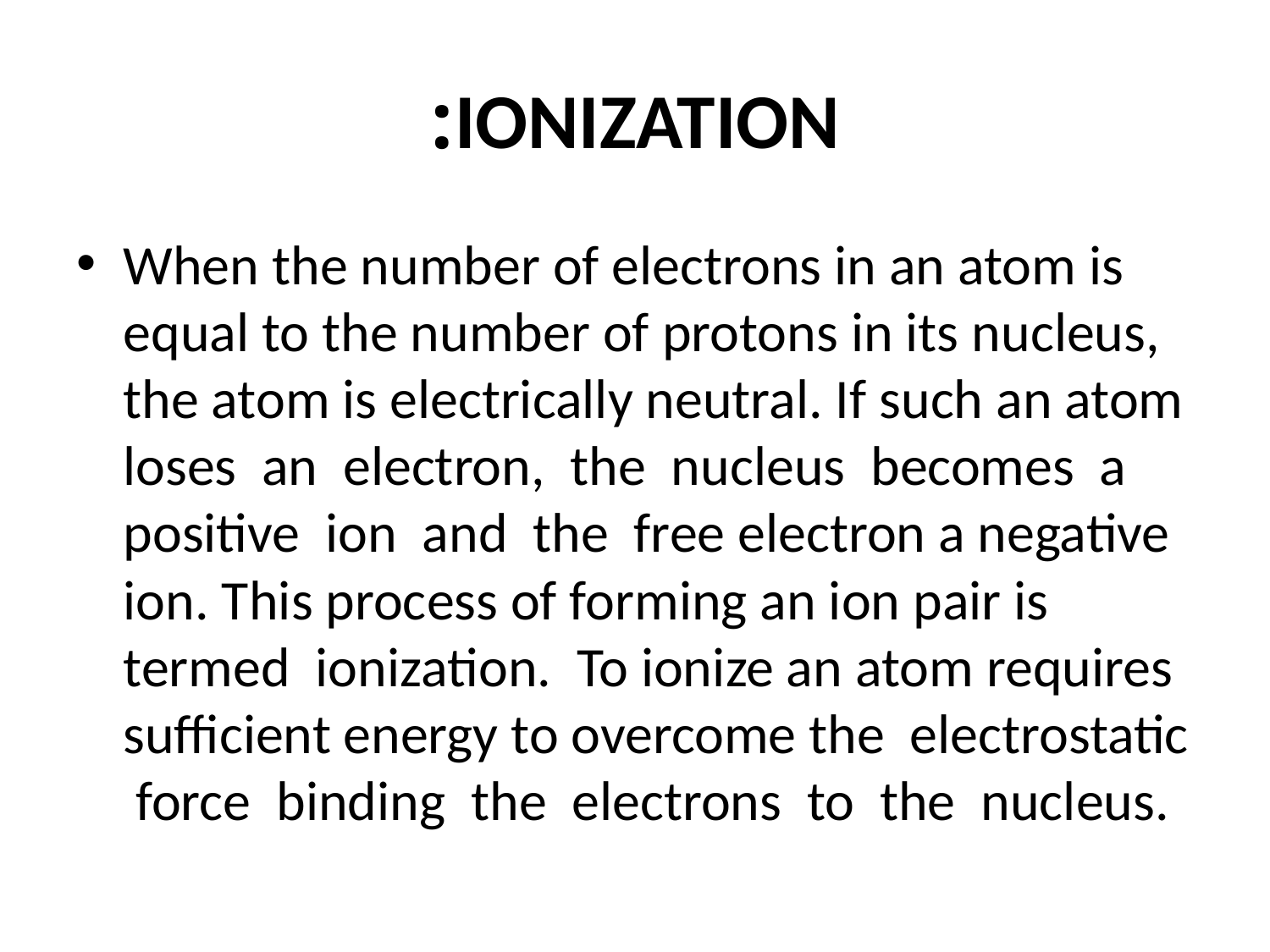

# IONIZATION:
When the number of electrons in an atom is equal to the number of protons in its nucleus, the atom is electrically neutral. If such an atom loses  an  electron,  the  nucleus  becomes  a  positive  ion  and  the  free electron a negative ion. This process of forming an ion pair is termed  ionization.  To ionize an atom requires sufficient energy to overcome the  electrostatic  force  binding  the  electrons  to  the  nucleus.